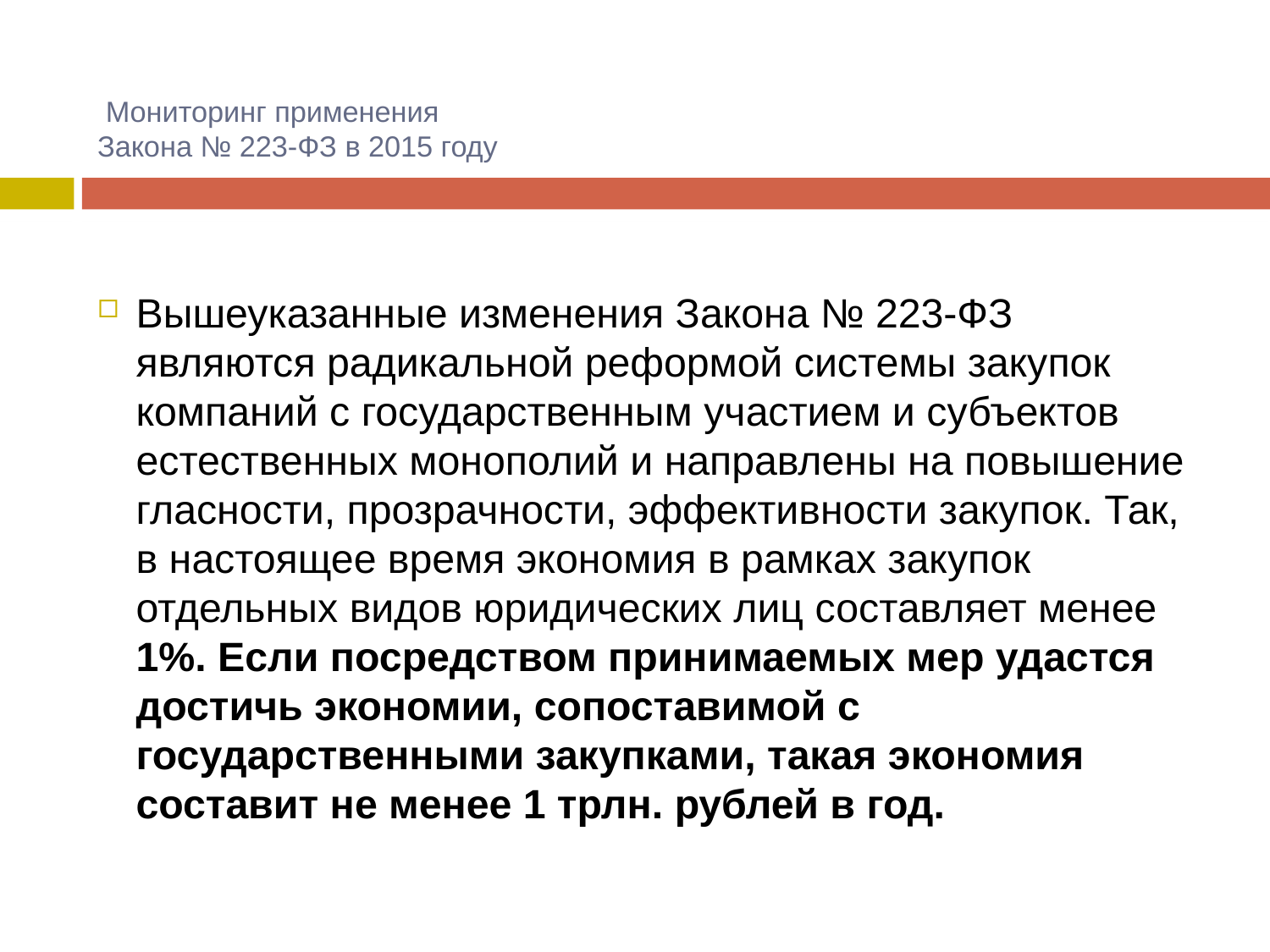

# Мониторинг применения Закона № 223-ФЗ в 2015 году

Вышеуказанные изменения Закона № 223-ФЗ являются радикальной реформой системы закупок компаний с государственным участием и субъектов естественных монополий и направлены на повышение гласности, прозрачности, эффективности закупок. Так, в настоящее время экономия в рамках закупок отдельных видов юридических лиц составляет менее 1%. Если посредством принимаемых мер удастся достичь экономии, сопоставимой с государственными закупками, такая экономия составит не менее 1 трлн. рублей в год.